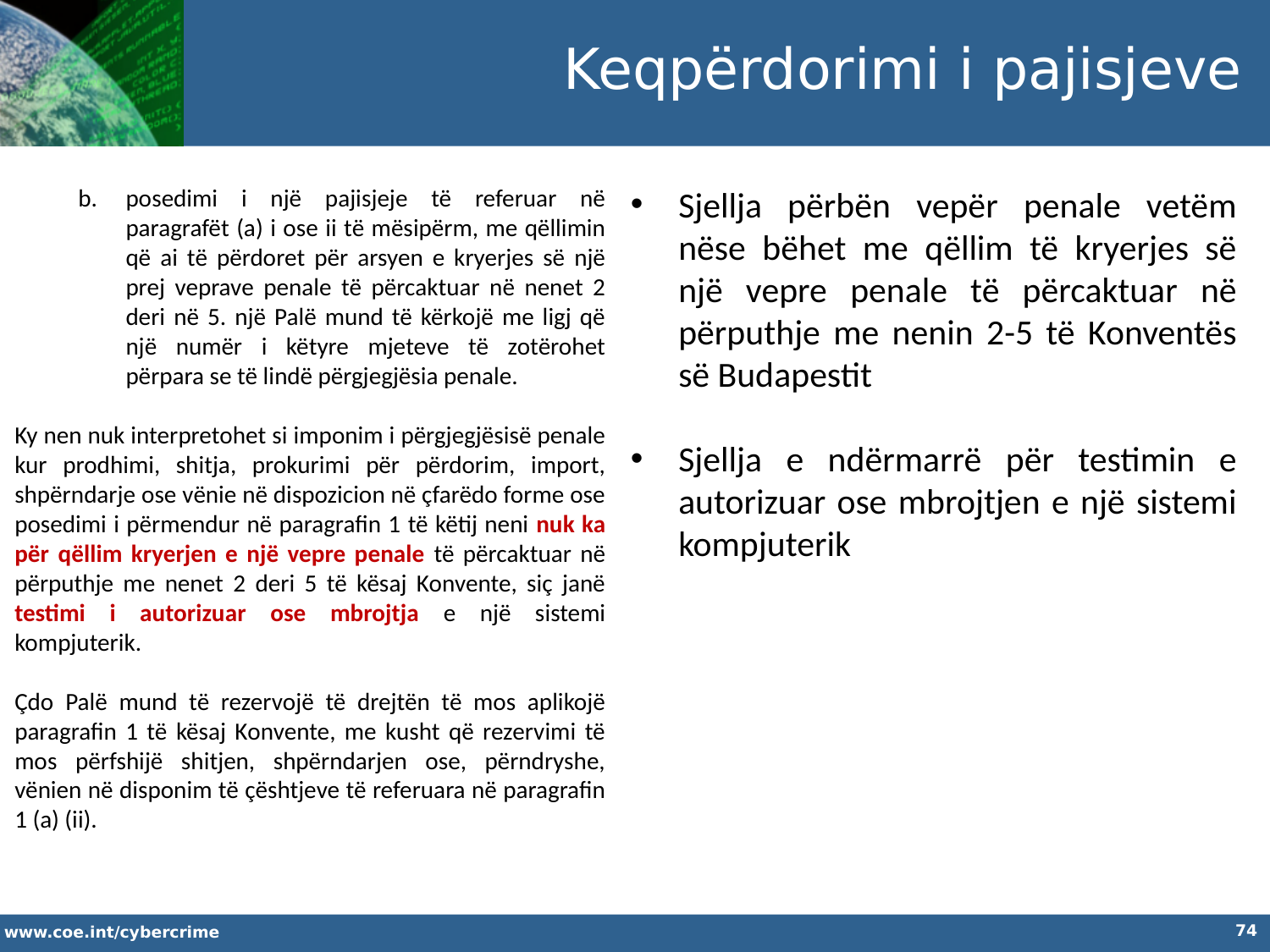

Keqpërdorimi i pajisjeve
posedimi i një pajisjeje të referuar në paragrafët (a) i ose ii të mësipërm, me qëllimin që ai të përdoret për arsyen e kryerjes së një prej veprave penale të përcaktuar në nenet 2 deri në 5. një Palë mund të kërkojë me ligj që një numër i këtyre mjeteve të zotërohet përpara se të lindë përgjegjësia penale.

Ky nen nuk interpretohet si imponim i përgjegjësisë penale kur prodhimi, shitja, prokurimi për përdorim, import, shpërndarje ose vënie në dispozicion në çfarëdo forme ose posedimi i përmendur në paragrafin 1 të këtij neni nuk ka për qëllim kryerjen e një vepre penale të përcaktuar në përputhje me nenet 2 deri 5 të kësaj Konvente, siç janë testimi i autorizuar ose mbrojtja e një sistemi kompjuterik.

Çdo Palë mund të rezervojë të drejtën të mos aplikojë paragrafin 1 të kësaj Konvente, me kusht që rezervimi të mos përfshijë shitjen, shpërndarjen ose, përndryshe, vënien në disponim të çështjeve të referuara në paragrafin 1 (a) (ii).
Sjellja përbën vepër penale vetëm nëse bëhet me qëllim të kryerjes së një vepre penale të përcaktuar në përputhje me nenin 2-5 të Konventës së Budapestit

Sjellja e ndërmarrë për testimin e autorizuar ose mbrojtjen e një sistemi kompjuterik